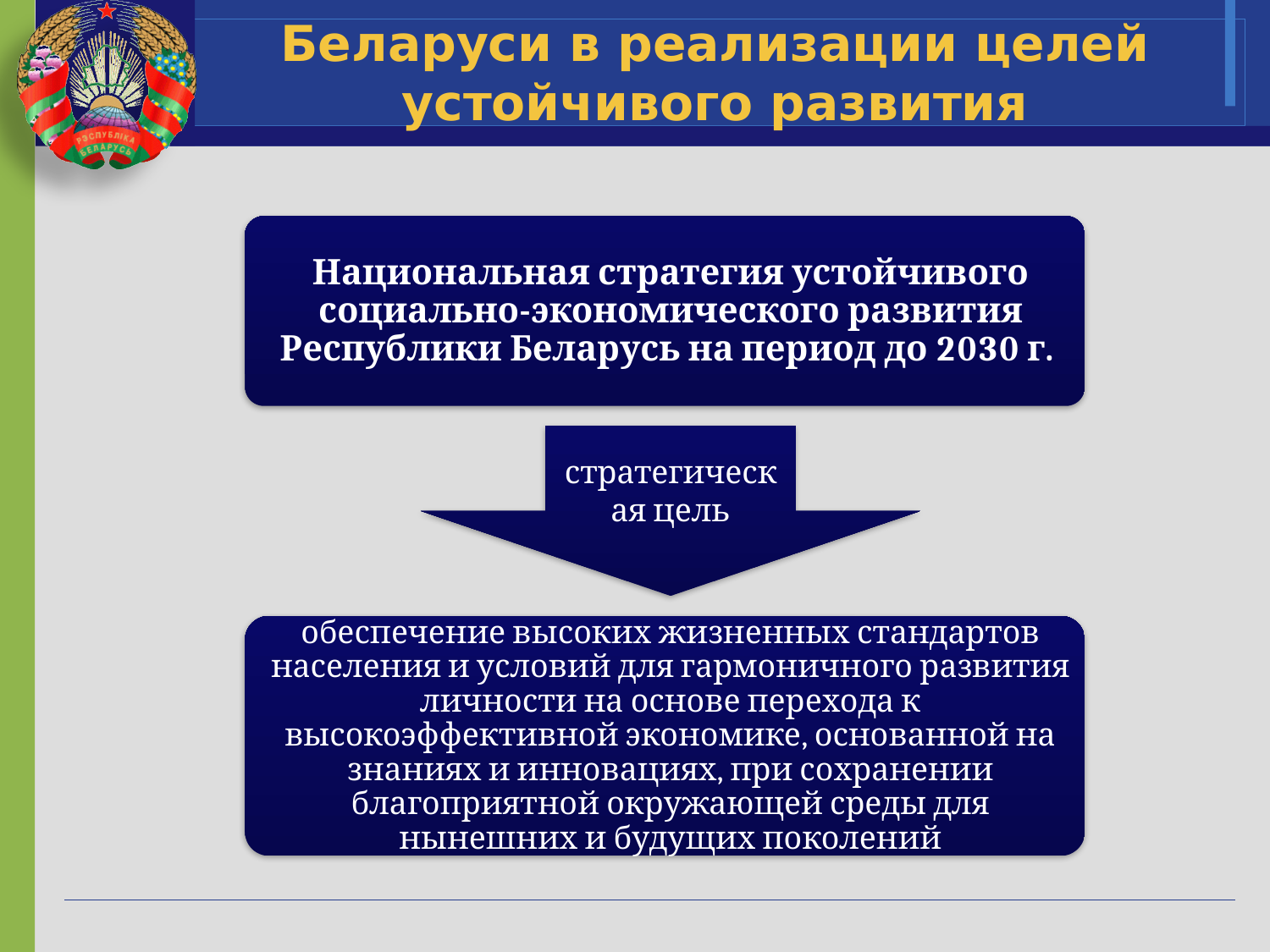

# Беларуси в реализации целей устойчивого развития

Национальная стратегия устойчивого социально-экономического развития Республики Беларусь на период до 2030 г.
стратегическая цель

обеспечение высоких жизненных стандартов населения и условий для гармоничного развития личности на основе перехода к высокоэффективной экономике, основанной на знаниях и инновациях, при сохранении благоприятной окружающей среды для нынешних и будущих поколений